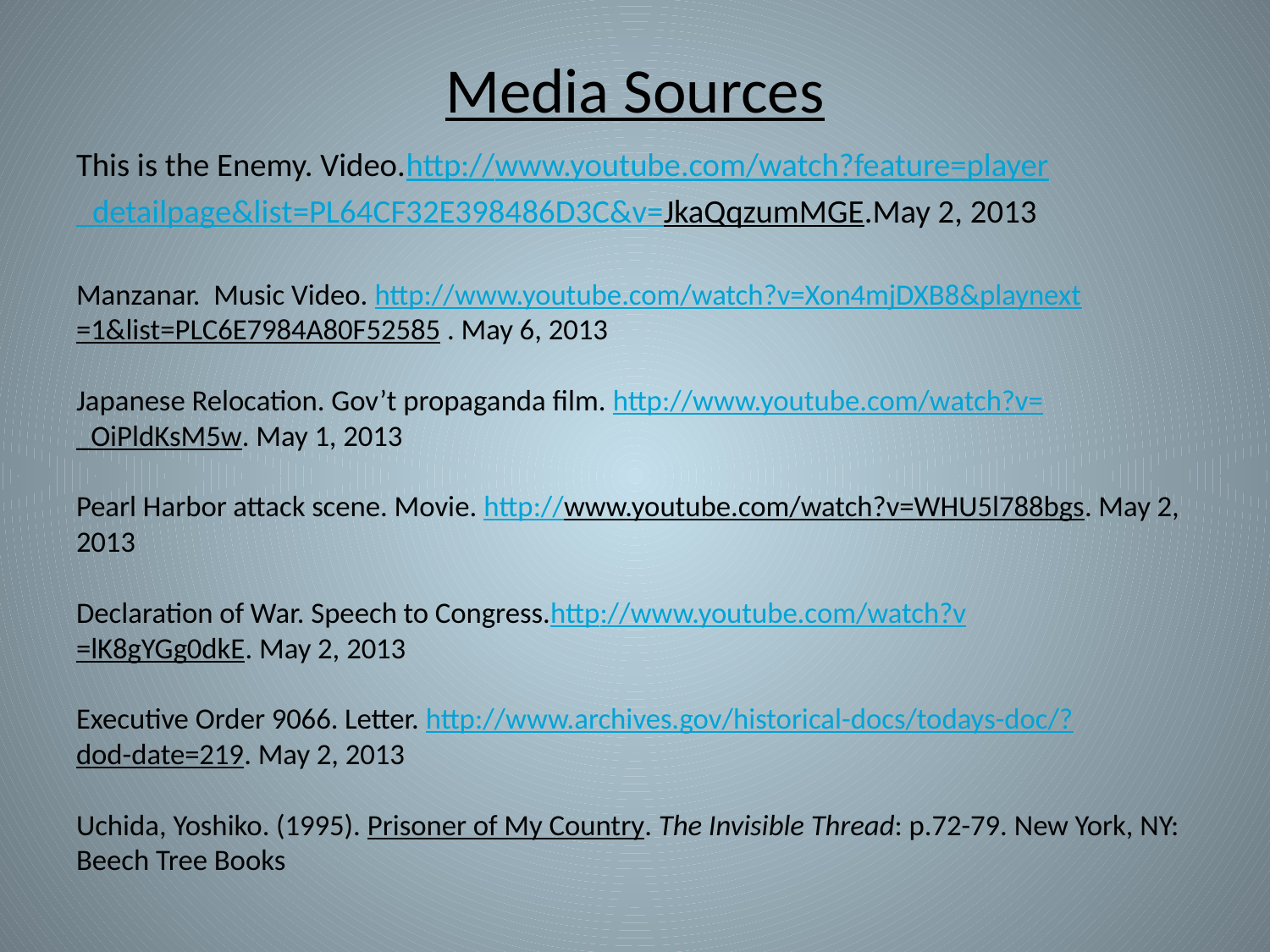

# Media Sources
This is the Enemy. Video.http://www.youtube.com/watch?feature=player
_detailpage&list=PL64CF32E398486D3C&v=JkaQqzumMGE.May 2, 2013

Manzanar.  Music Video. http://www.youtube.com/watch?v=Xon4mjDXB8&playnext
=1&list=PLC6E7984A80F52585 . May 6, 2013

Japanese Relocation. Gov’t propaganda film. http://www.youtube.com/watch?v=
_OiPldKsM5w. May 1, 2013

Pearl Harbor attack scene. Movie. http://www.youtube.com/watch?v=WHU5l788bgs. May 2, 2013

Declaration of War. Speech to Congress.http://www.youtube.com/watch?v
=lK8gYGg0dkE. May 2, 2013

Executive Order 9066. Letter. http://www.archives.gov/historical-docs/todays-doc/?dod-date=219. May 2, 2013

Uchida, Yoshiko. (1995). Prisoner of My Country. The Invisible Thread: p.72-79. New York, NY: Beech Tree Books